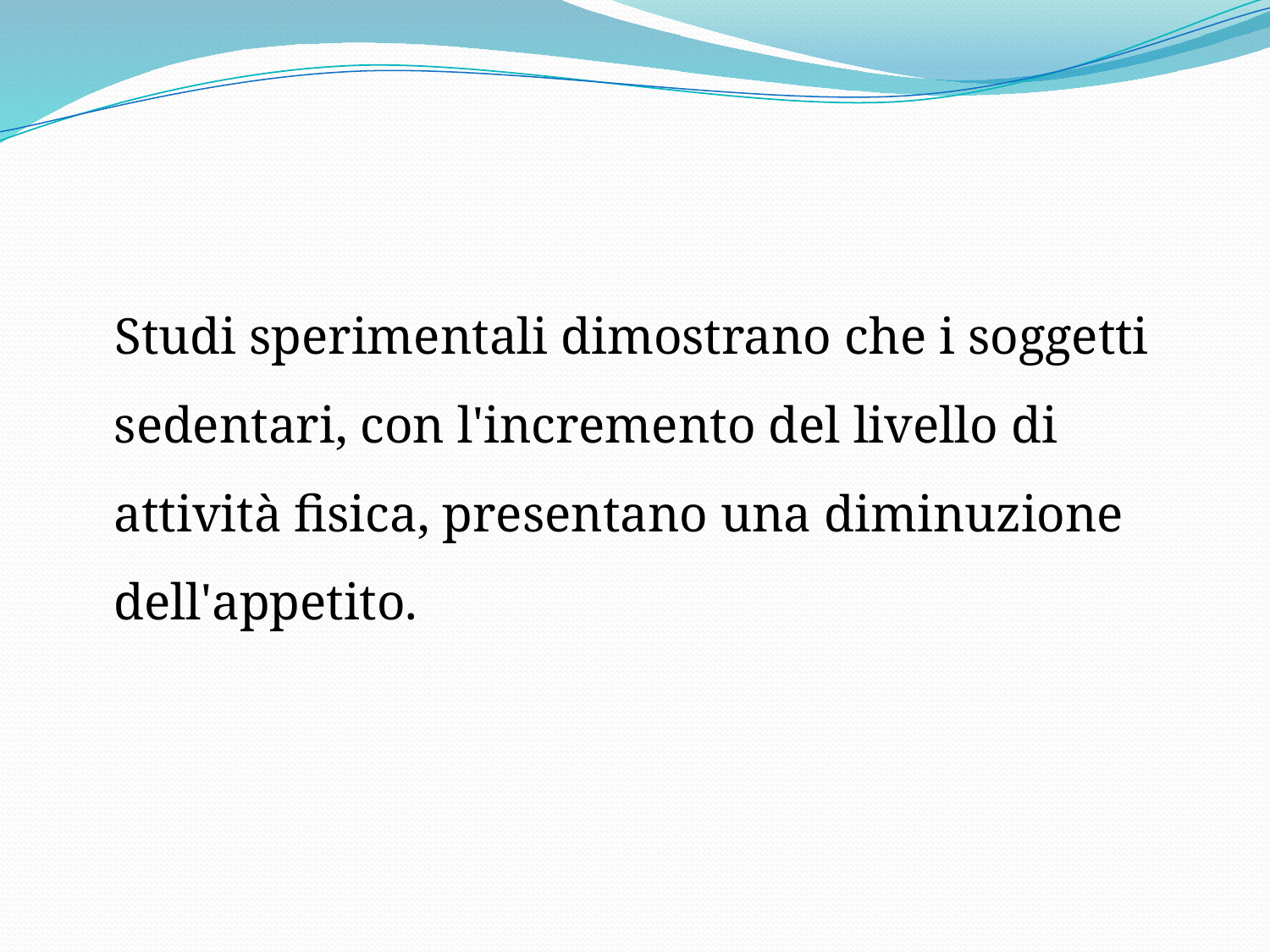

Studi sperimentali dimostrano che i soggetti sedentari, con l'incremento del livello di attività fisica, presentano una diminuzione dell'appetito.